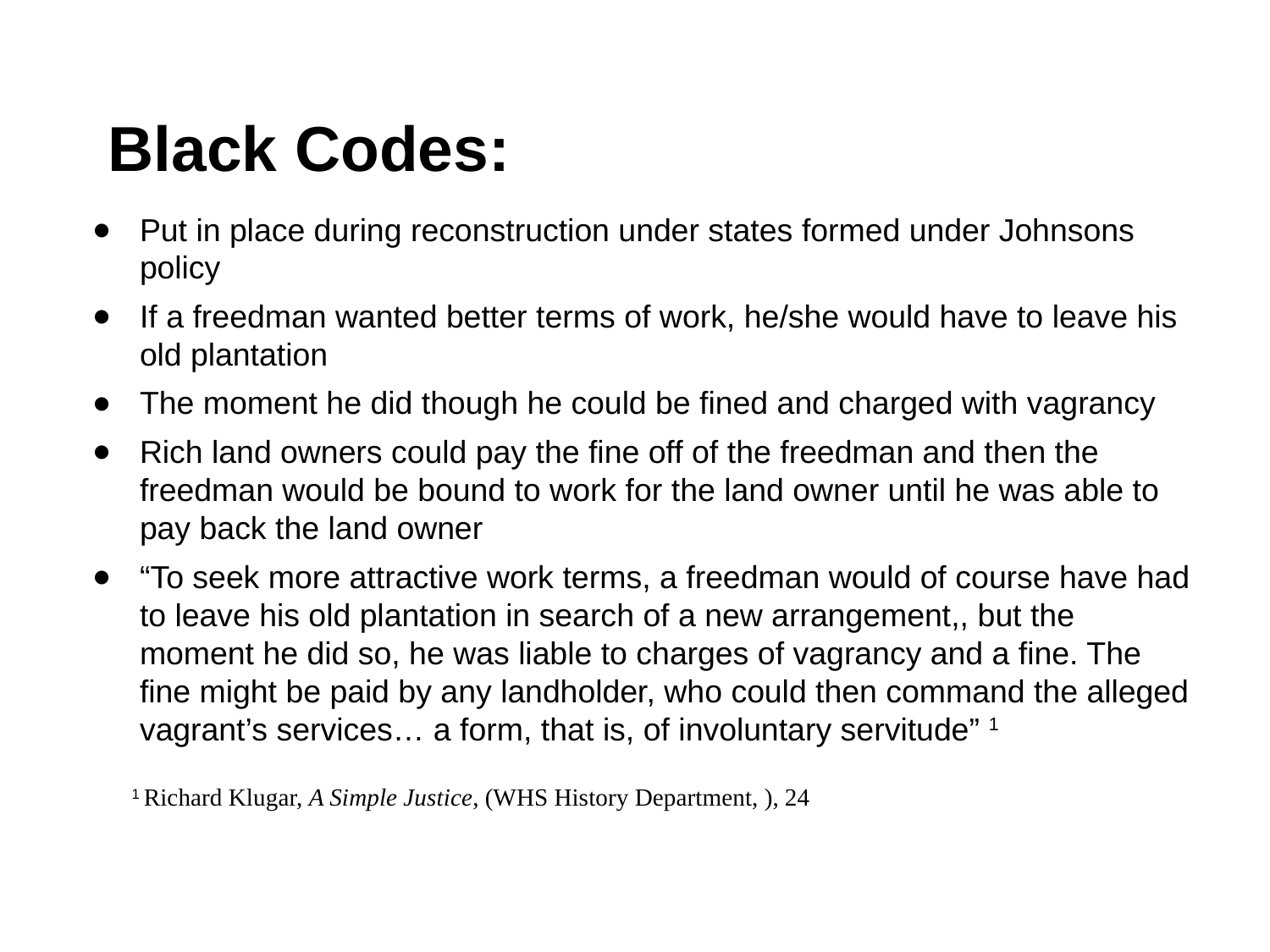

# Black Codes:
Put in place during reconstruction under states formed under Johnsons policy
If a freedman wanted better terms of work, he/she would have to leave his old plantation
The moment he did though he could be fined and charged with vagrancy
Rich land owners could pay the fine off of the freedman and then the freedman would be bound to work for the land owner until he was able to pay back the land owner
“To seek more attractive work terms, a freedman would of course have had to leave his old plantation in search of a new arrangement,, but the moment he did so, he was liable to charges of vagrancy and a fine. The fine might be paid by any landholder, who could then command the alleged vagrant’s services… a form, that is, of involuntary servitude” 1

1 Richard Klugar, A Simple Justice, (WHS History Department, ), 24